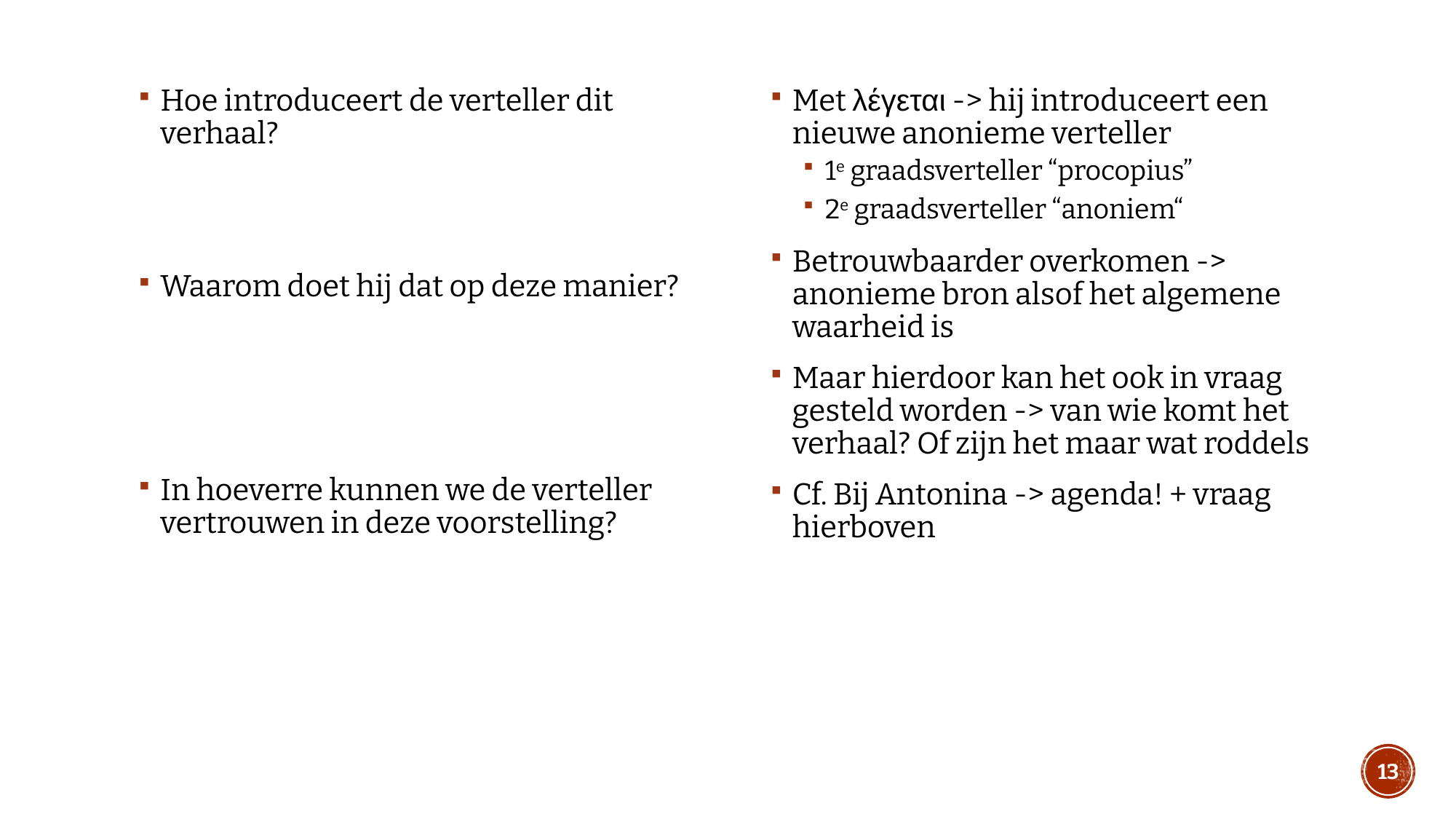

Hoe introduceert de verteller dit verhaal?

Waarom doet hij dat op deze manier?

In hoeverre kunnen we de verteller vertrouwen in deze voorstelling?

Met λέγεται -> hij introduceert een nieuwe anonieme verteller
1e graadsverteller “procopius”
2e graadsverteller “anoniem“
Betrouwbaarder overkomen -> anonieme bron alsof het algemene waarheid is
Maar hierdoor kan het ook in vraag gesteld worden -> van wie komt het verhaal? Of zijn het maar wat roddels
Cf. Bij Antonina -> agenda! + vraag hierboven

13